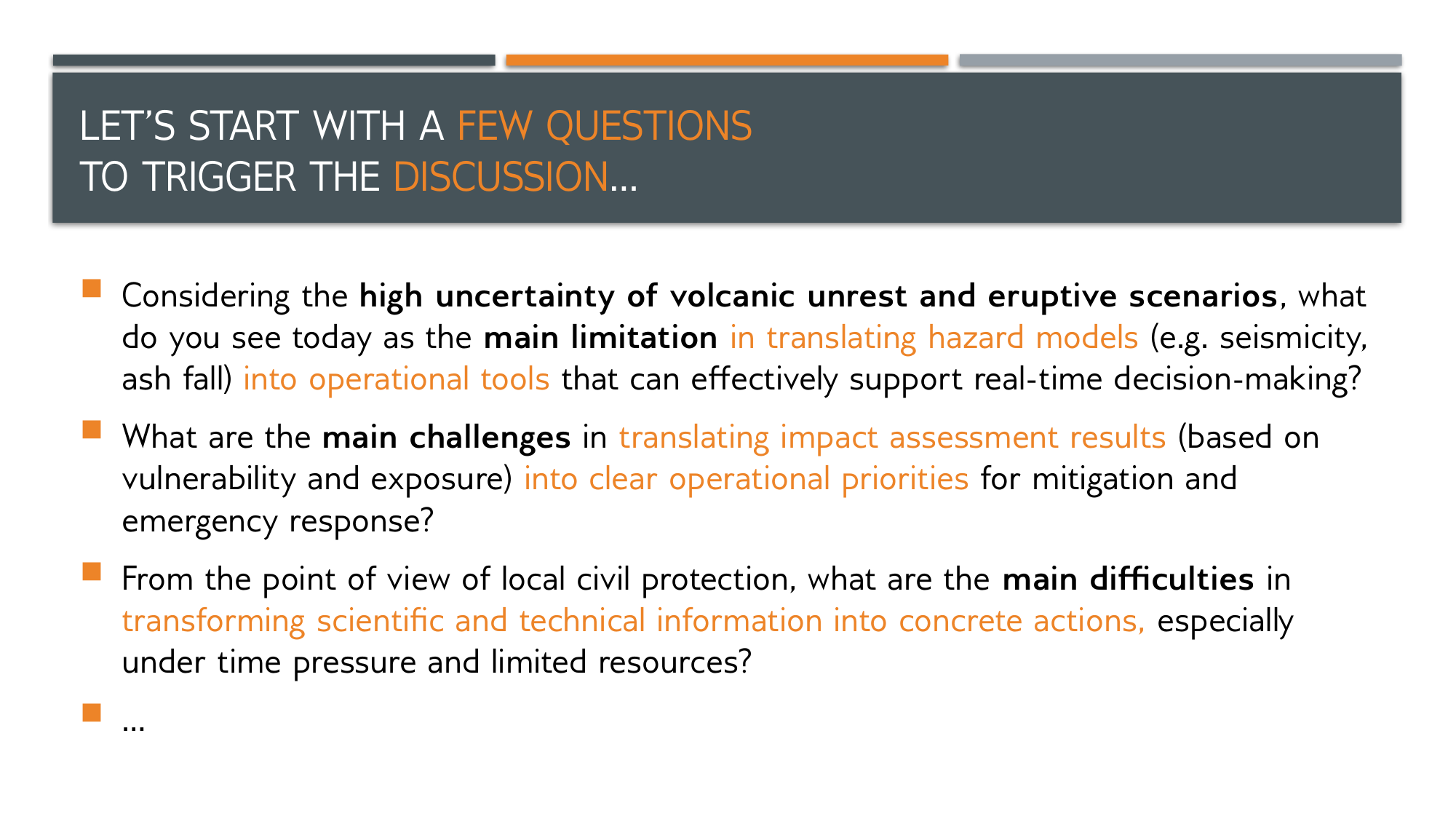

# Let’s start with a few questions to trigger the discussion…
Considering the high uncertainty of volcanic unrest and eruptive scenarios, what do you see today as the main limitation in translating hazard models (e.g. seismicity, ash fall) into operational tools that can effectively support real-time decision-making?
What are the main challenges in translating impact assessment results (based on vulnerability and exposure) into clear operational priorities for mitigation and emergency response?
From the point of view of local civil protection, what are the main difficulties in transforming scientific and technical information into concrete actions, especially under time pressure and limited resources?
…